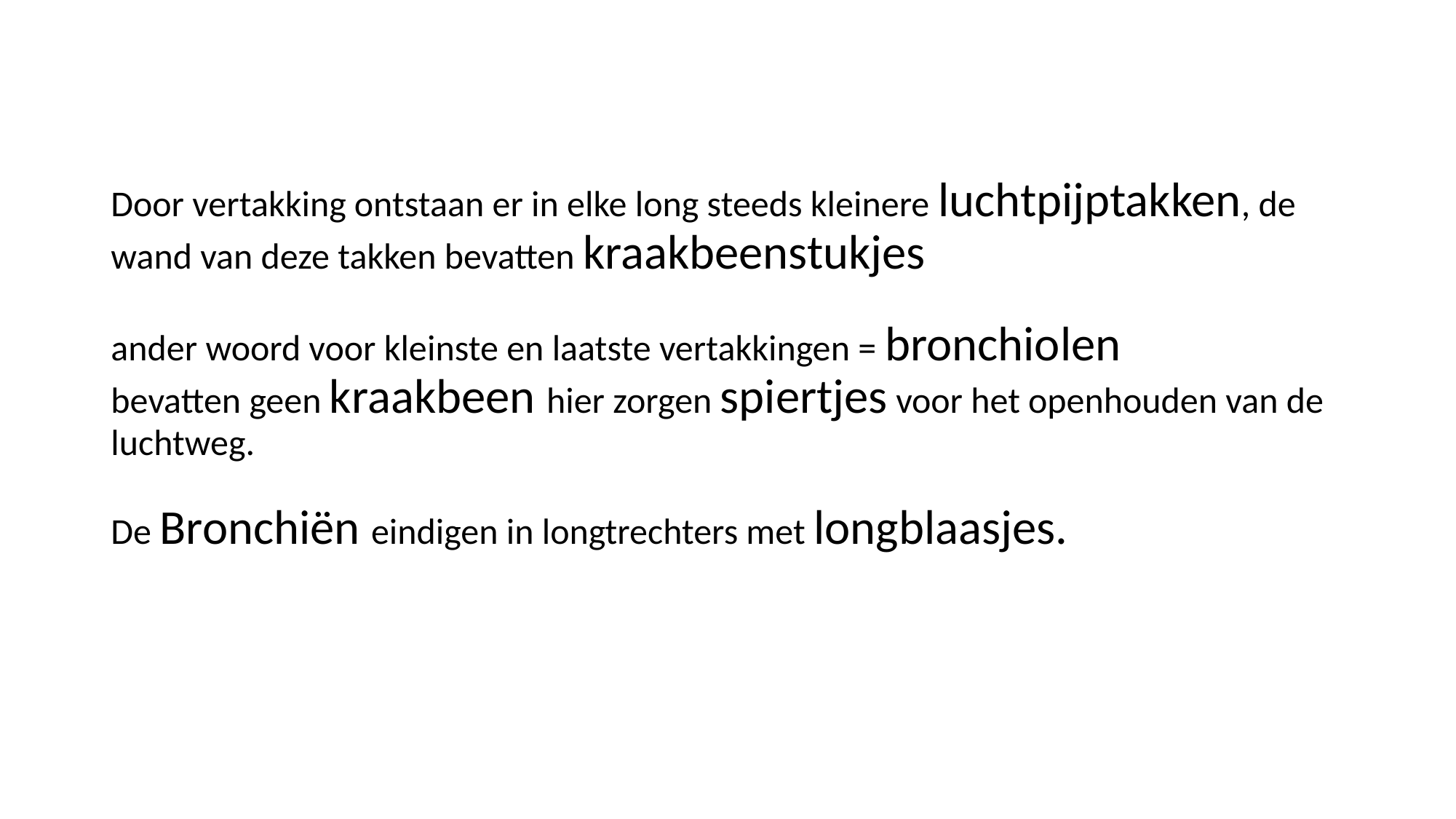

# Door vertakking ontstaan er in elke long steeds kleinere luchtpijptakken, de wand van deze takken bevatten kraakbeenstukjes ander woord voor kleinste en laatste vertakkingen = bronchiolen bevatten geen kraakbeen hier zorgen spiertjes voor het openhouden van de luchtweg. De Bronchiën eindigen in longtrechters met longblaasjes.